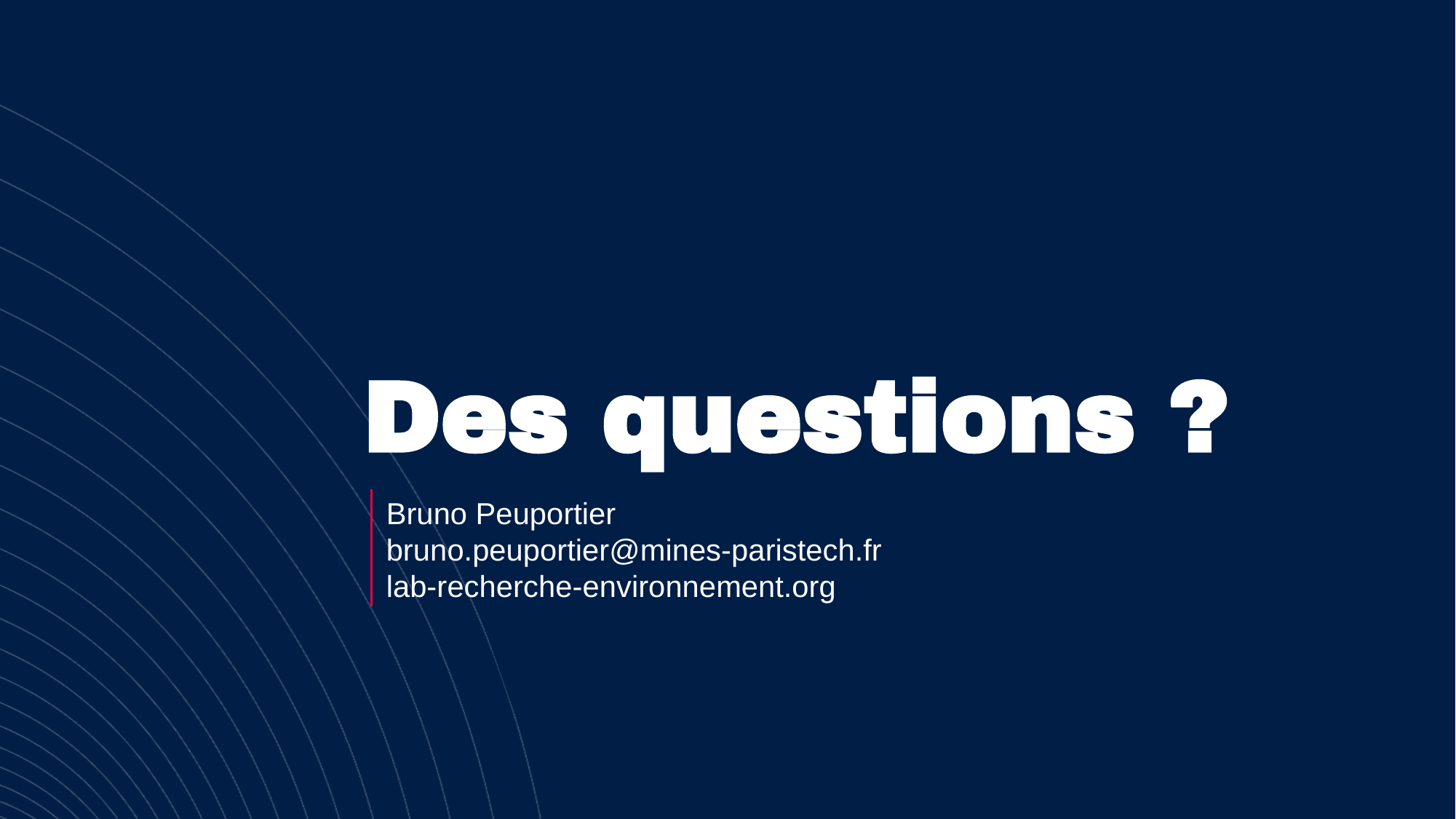

# Des questions ?
Bruno Peuportier
bruno.peuportier@mines-paristech.fr
lab-recherche-environnement.org